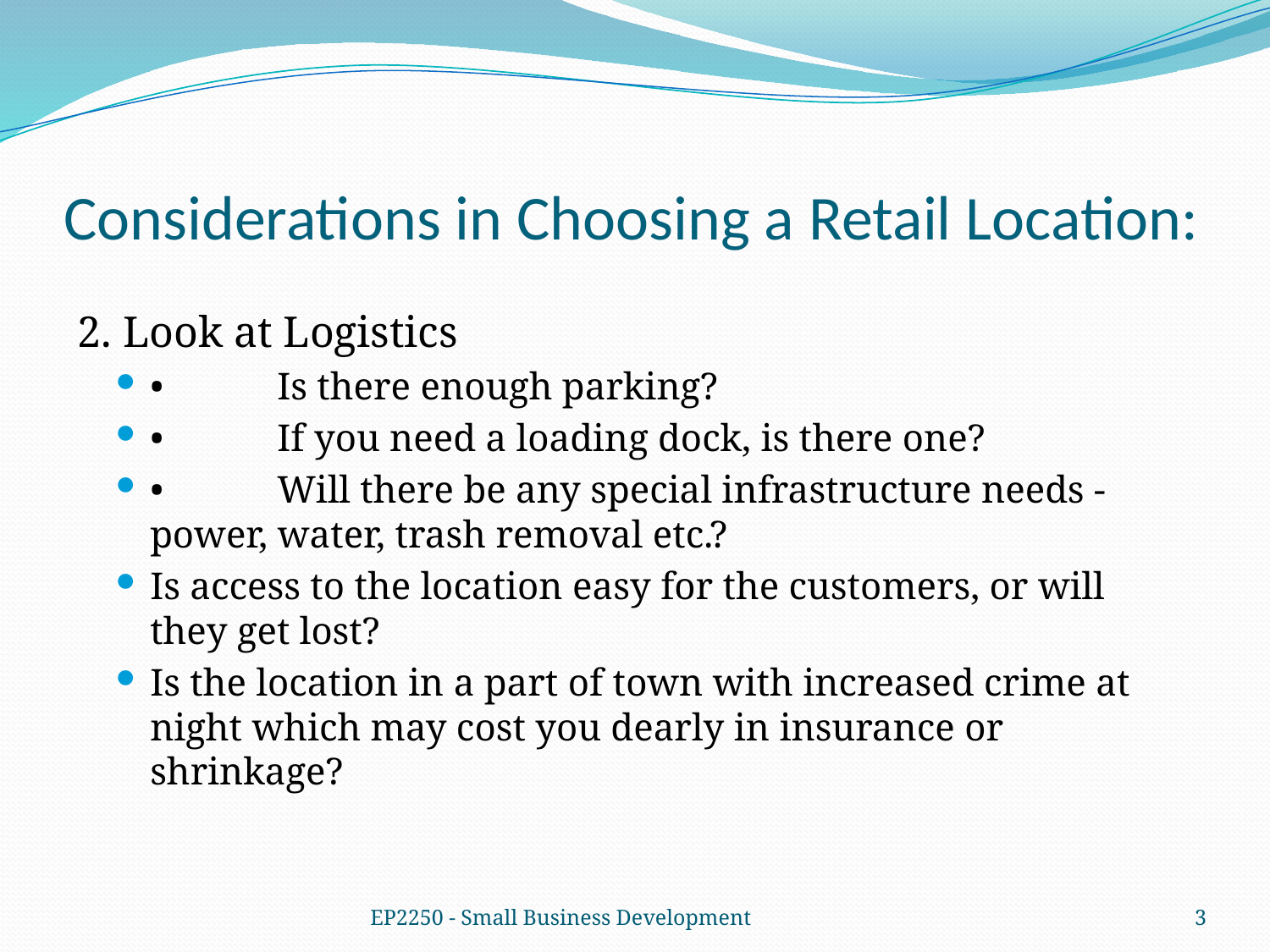

# Considerations in Choosing a Retail Location:
2. Look at Logistics
•	Is there enough parking?
•	If you need a loading dock, is there one?
•	Will there be any special infrastructure needs - power, water, trash removal etc.?
Is access to the location easy for the customers, or will they get lost?
Is the location in a part of town with increased crime at night which may cost you dearly in insurance or shrinkage?

EP2250 - Small Business Development
3